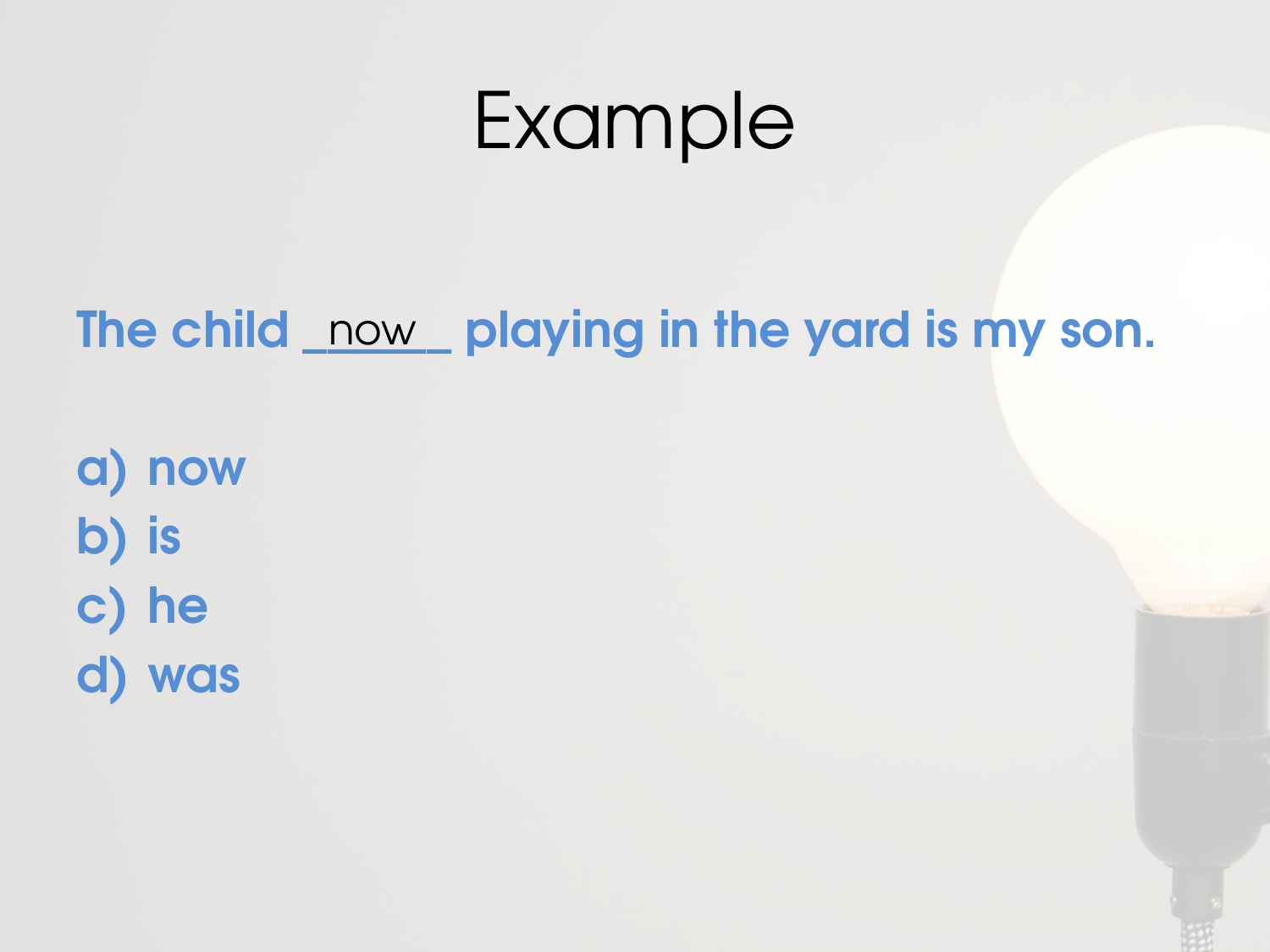

# Example

The child ______ playing in the yard is my son.

now
is
he
was
now